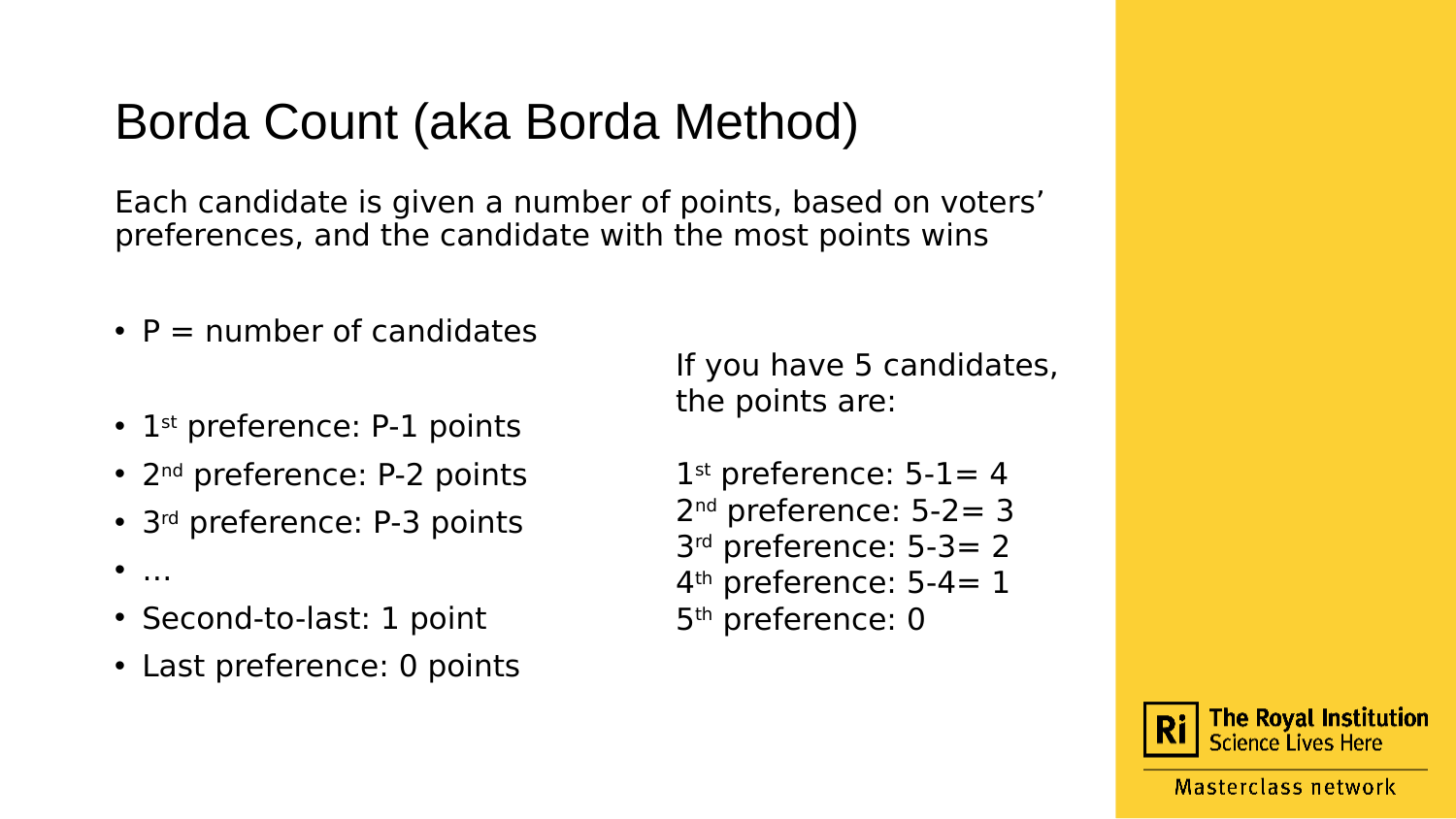

# Borda Count (aka Borda Method)
Each candidate is given a number of points, based on voters’ preferences, and the candidate with the most points wins

P = number of candidates

1st preference: P-1 points
2nd preference: P-2 points
3rd preference: P-3 points
…
Second-to-last: 1 point
Last preference: 0 points

If you have 5 candidates, the points are:

1st preference: 5-1= 4
2nd preference: 5-2= 3
3rd preference: 5-3= 2
4th preference: 5-4= 1
5th preference: 0